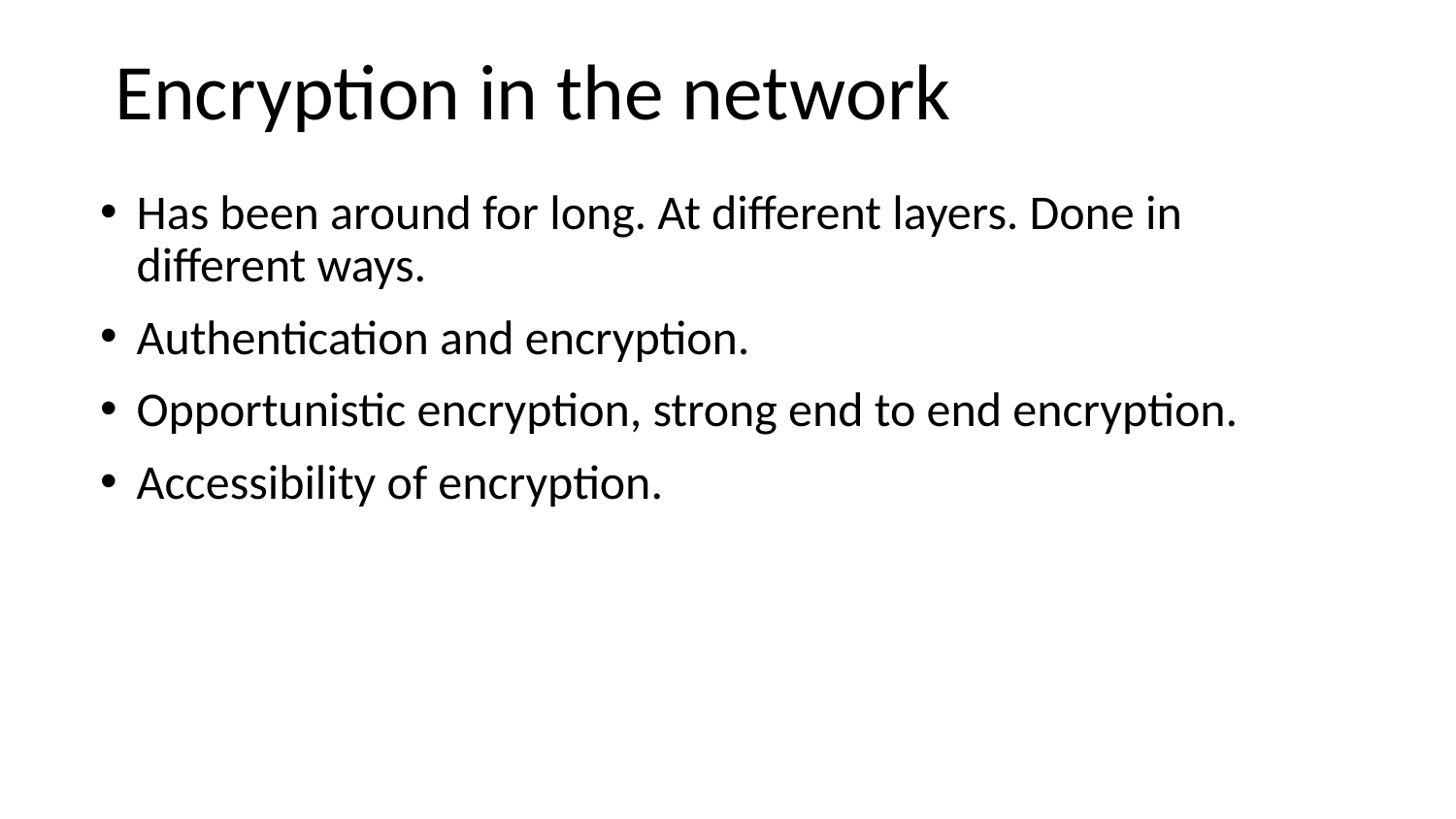

# Encryption in the network
Has been around for long. At different layers. Done in different ways.
Authentication and encryption.
Opportunistic encryption, strong end to end encryption.
Accessibility of encryption.